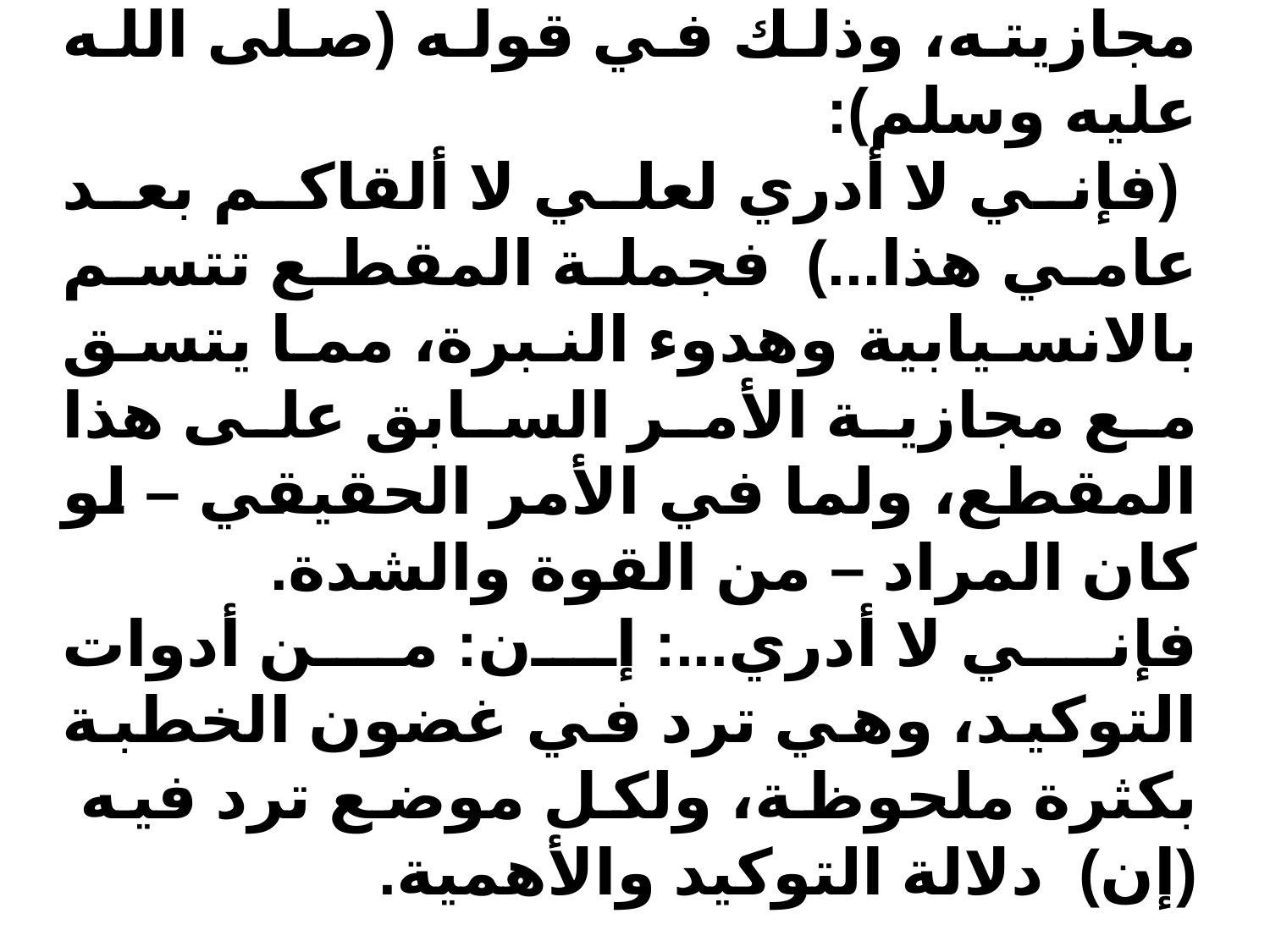

وما يلي هذا الأمر من العبارات يعزز مجازيته، وذلك في قوله (صلى الله عليه وسلم):
 (فإني لا أدري لعلي لا ألقاكم بعد عامي هذا...)  فجملة المقطع تتسم بالانسيابية وهدوء النبرة، مما يتسق مع مجازية الأمر السابق على هذا المقطع، ولما في الأمر الحقيقي – لو كان المراد – من القوة والشدة.
فإني لا أدري...: إن: من أدوات التوكيد، وهي ترد في غضون الخطبة بكثرة ملحوظة، ولكل موضع ترد فيه  (إن)  دلالة التوكيد والأهمية.